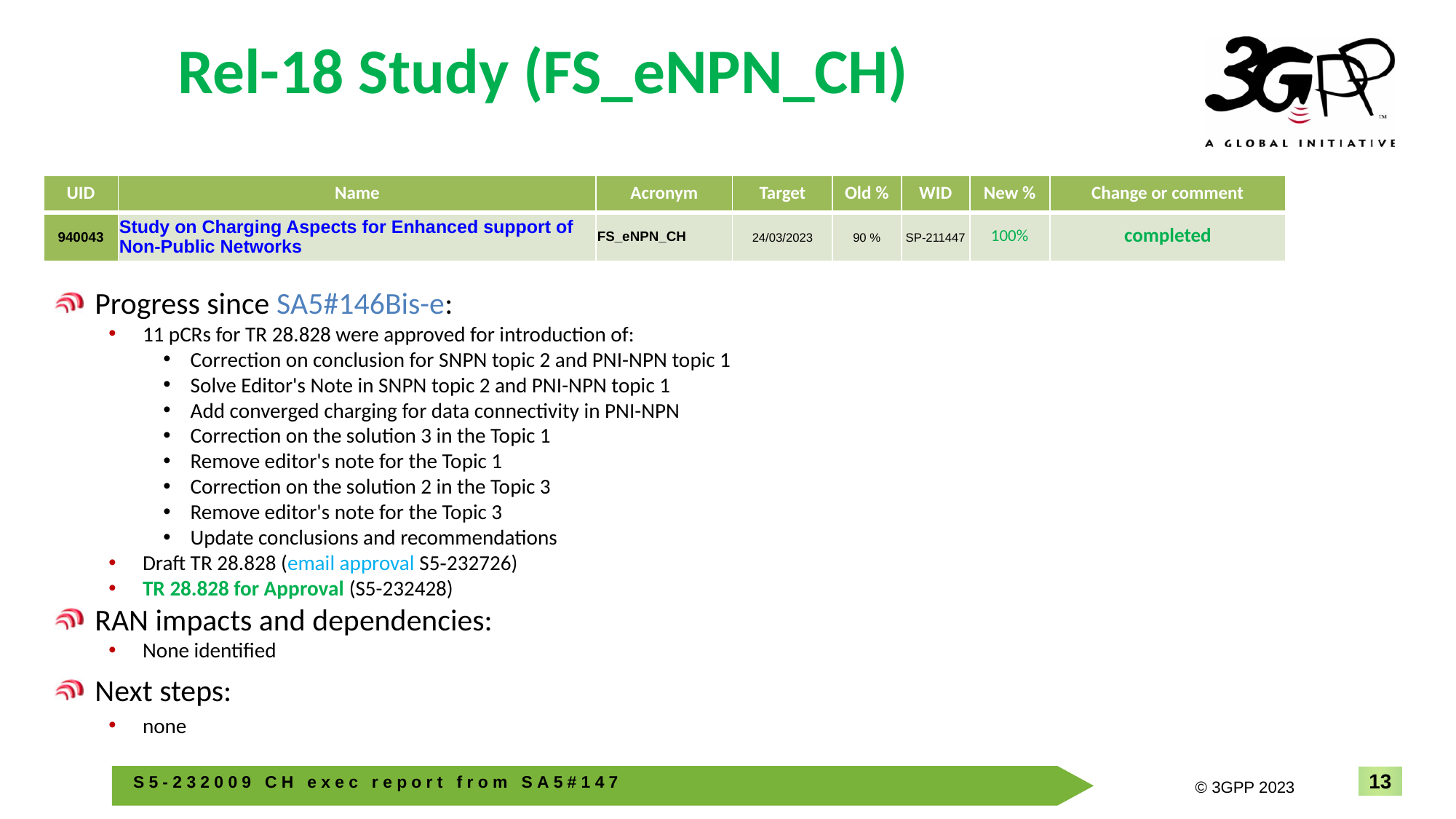

# Rel-18 Study (FS_eNPN_CH)
| UID | Name | Acronym | Target | Old % | WID | New % | Change or comment |
| --- | --- | --- | --- | --- | --- | --- | --- |
| 940043 | Study on Charging Aspects for Enhanced support of Non-Public Networks | FS\_eNPN\_CH | 24/03/2023 | 90 % | SP-211447 | 100% | completed |
Progress since SA5#146Bis-e:
11 pCRs for TR 28.828 were approved for introduction of:
Correction on conclusion for SNPN topic 2 and PNI-NPN topic 1
Solve Editor's Note in SNPN topic 2 and PNI-NPN topic 1
Add converged charging for data connectivity in PNI-NPN
Correction on the solution 3 in the Topic 1
Remove editor's note for the Topic 1
Correction on the solution 2 in the Topic 3
Remove editor's note for the Topic 3
Update conclusions and recommendations
Draft TR 28.828 (email approval S5‑232726)
TR 28.828 for Approval (S5-232428)
RAN impacts and dependencies:
None identified
Next steps:
none